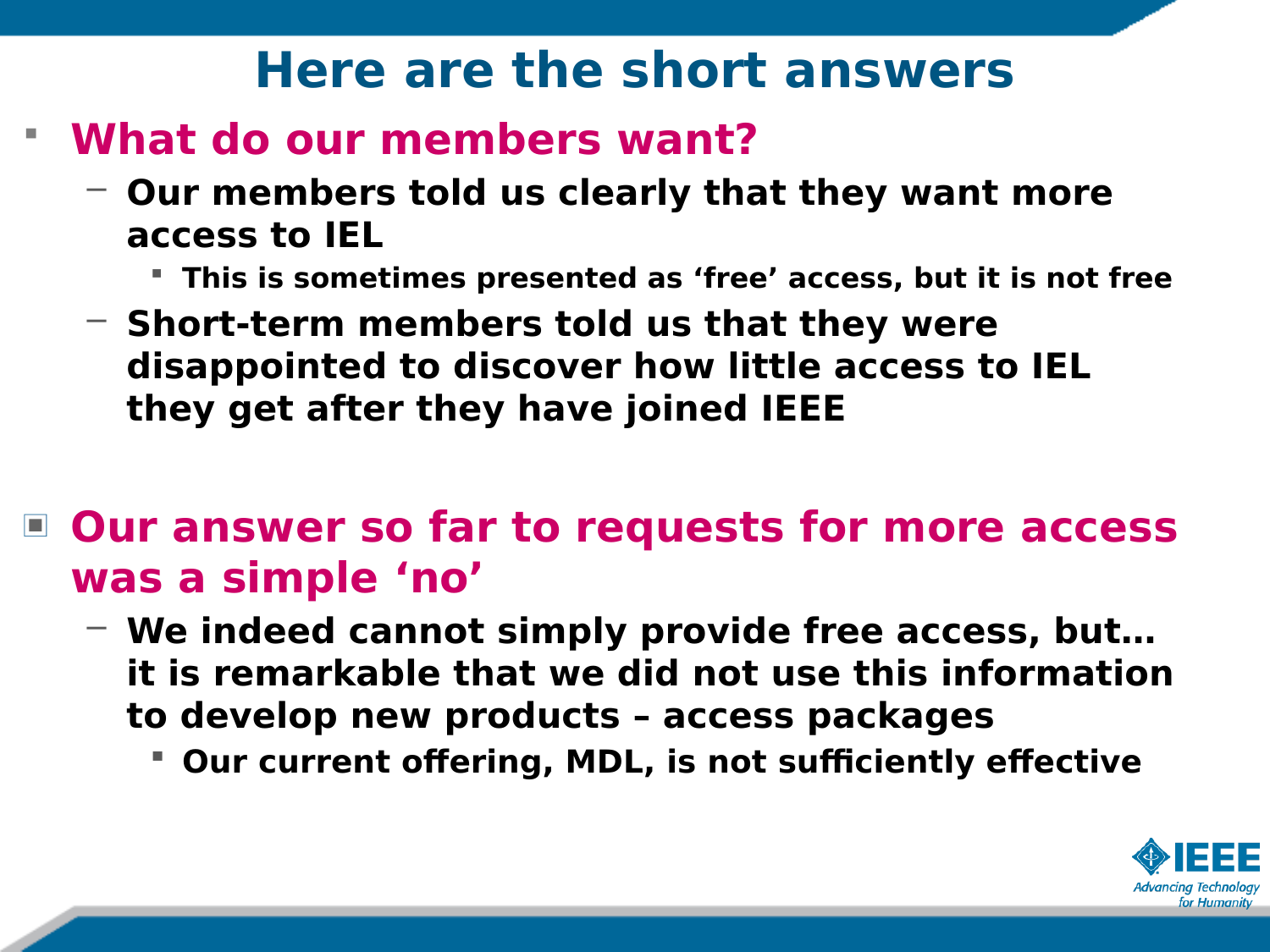

# Here are the short answers
What do our members want?
Our members told us clearly that they want more access to IEL
This is sometimes presented as ‘free’ access, but it is not free
Short-term members told us that they were disappointed to discover how little access to IEL they get after they have joined IEEE

Our answer so far to requests for more access was a simple ‘no’
We indeed cannot simply provide free access, but… it is remarkable that we did not use this information to develop new products – access packages
Our current offering, MDL, is not sufficiently effective